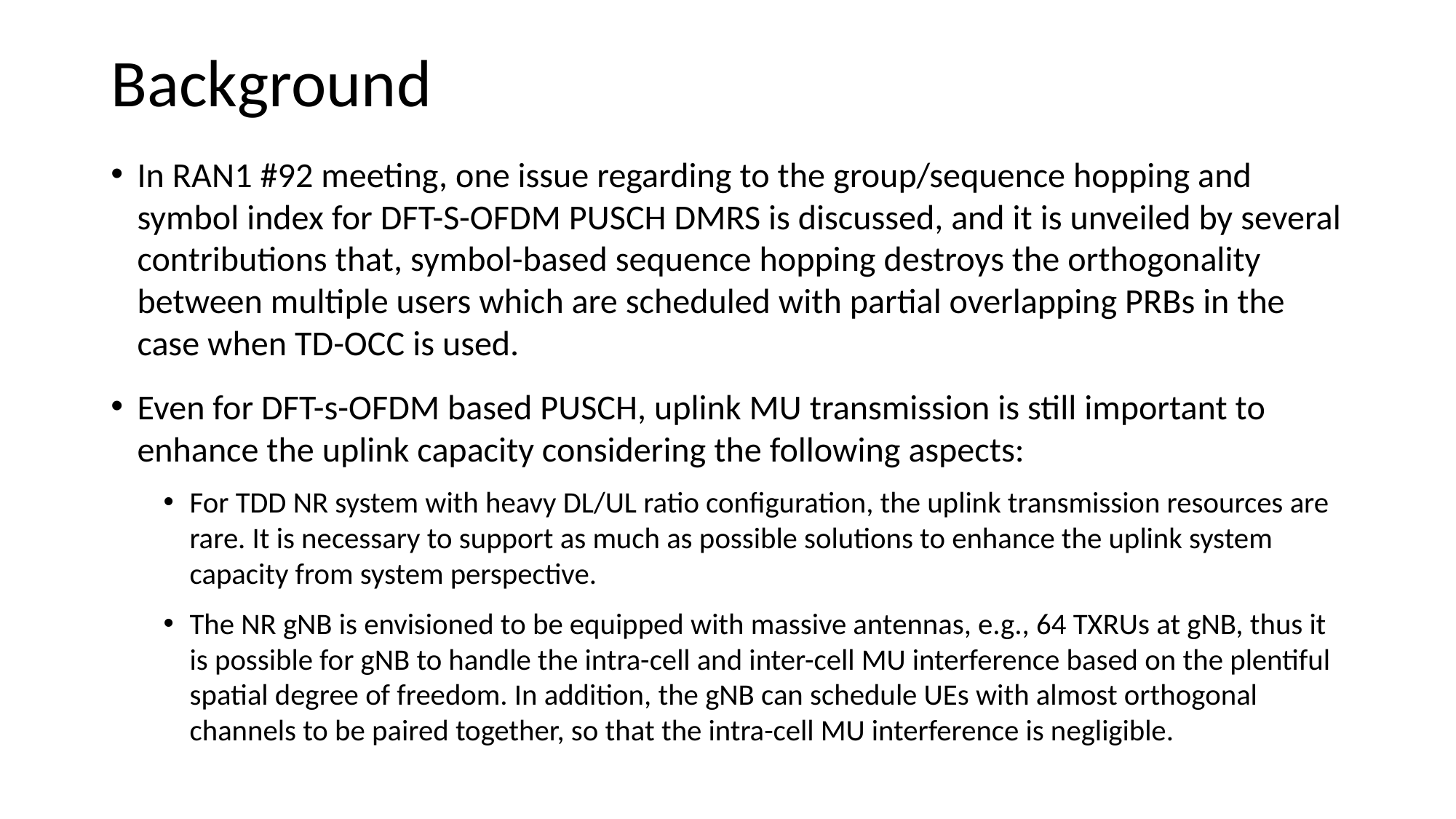

# Background
In RAN1 #92 meeting, one issue regarding to the group/sequence hopping and symbol index for DFT-S-OFDM PUSCH DMRS is discussed, and it is unveiled by several contributions that, symbol-based sequence hopping destroys the orthogonality between multiple users which are scheduled with partial overlapping PRBs in the case when TD-OCC is used.
Even for DFT-s-OFDM based PUSCH, uplink MU transmission is still important to enhance the uplink capacity considering the following aspects:
For TDD NR system with heavy DL/UL ratio configuration, the uplink transmission resources are rare. It is necessary to support as much as possible solutions to enhance the uplink system capacity from system perspective.
The NR gNB is envisioned to be equipped with massive antennas, e.g., 64 TXRUs at gNB, thus it is possible for gNB to handle the intra-cell and inter-cell MU interference based on the plentiful spatial degree of freedom. In addition, the gNB can schedule UEs with almost orthogonal channels to be paired together, so that the intra-cell MU interference is negligible.